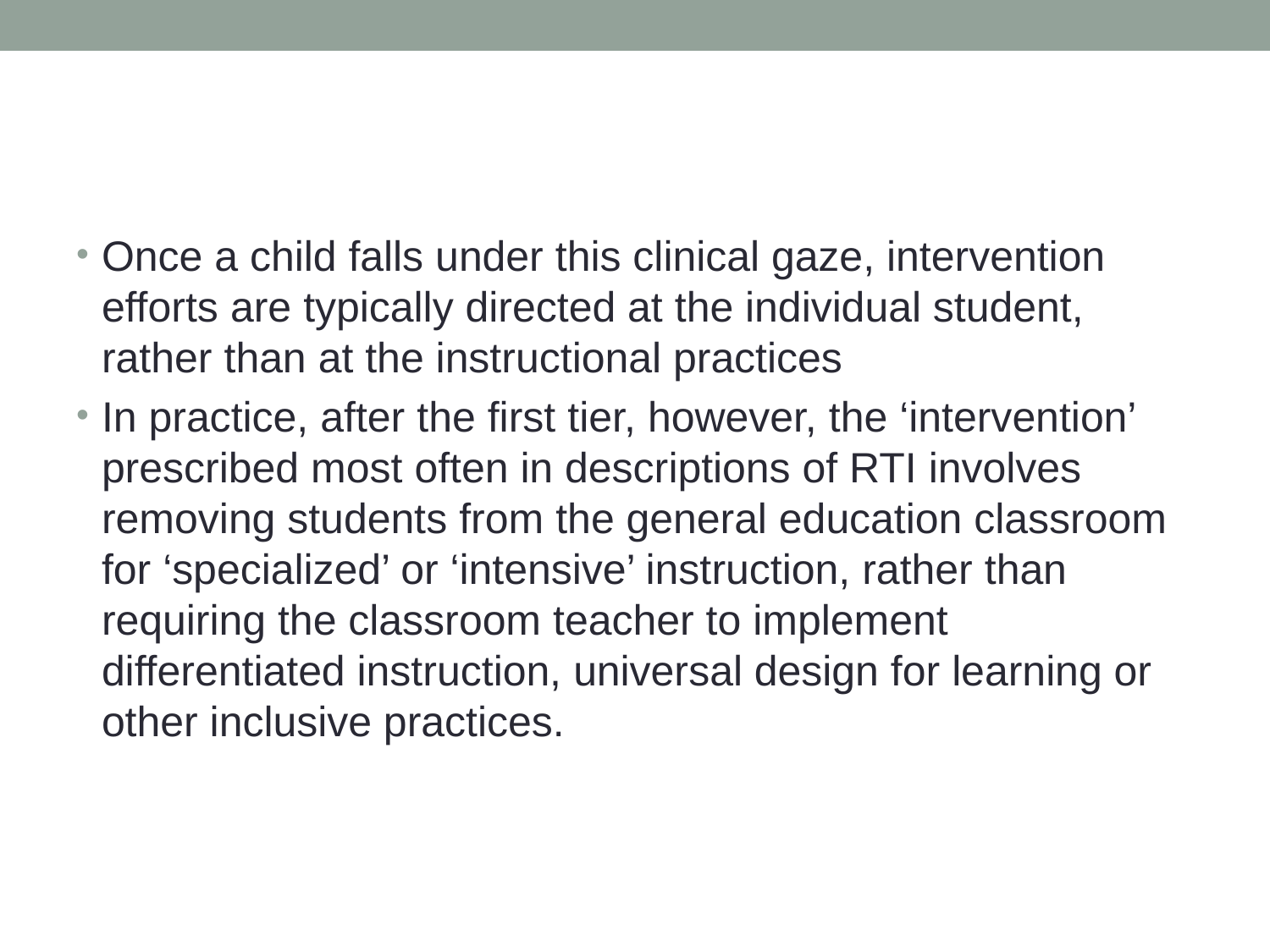

#
Once a child falls under this clinical gaze, intervention efforts are typically directed at the individual student, rather than at the instructional practices
In practice, after the first tier, however, the ‘intervention’ prescribed most often in descriptions of RTI involves removing students from the general education classroom for ‘specialized’ or ‘intensive’ instruction, rather than requiring the classroom teacher to implement differentiated instruction, universal design for learning or other inclusive practices.